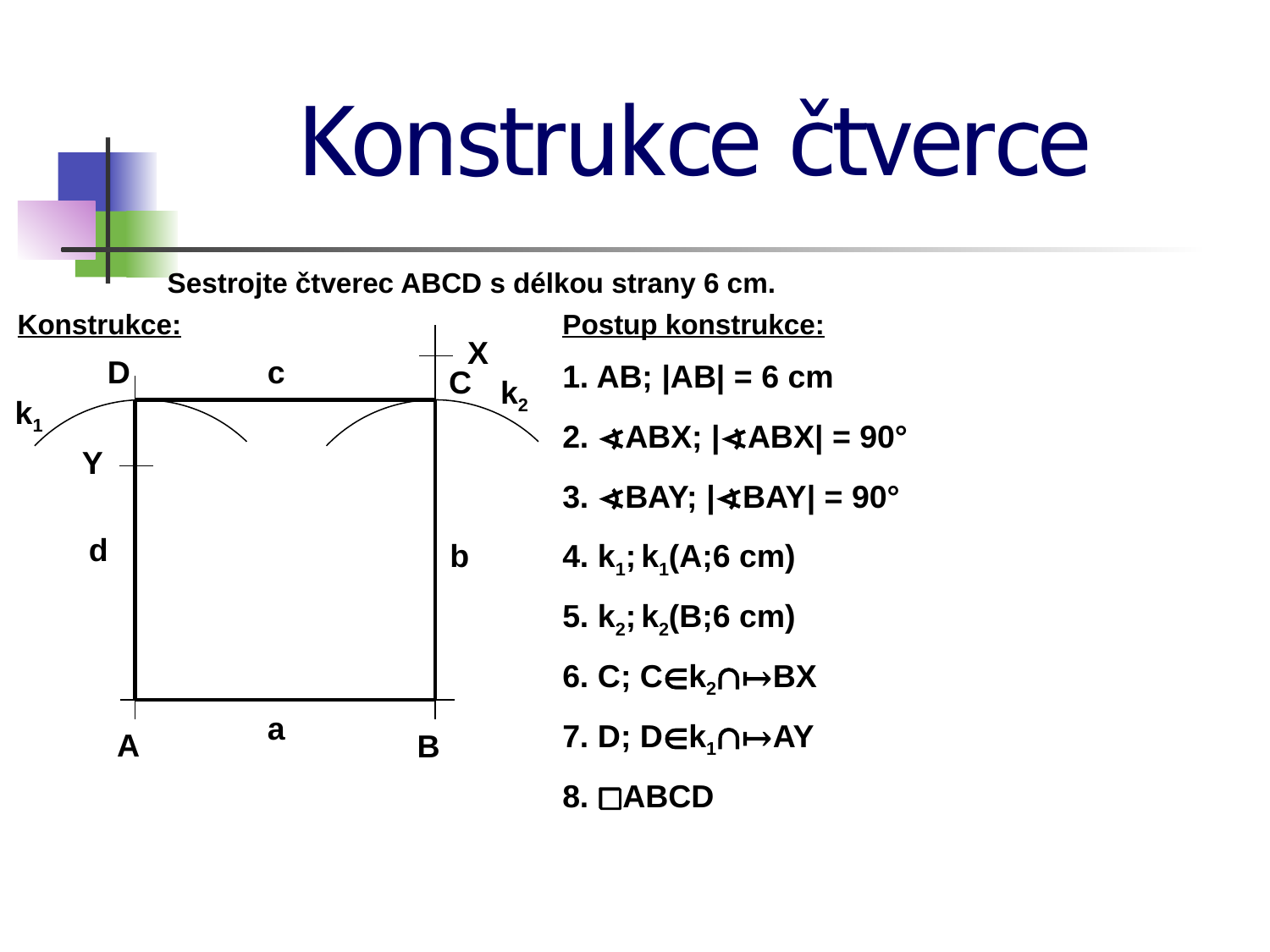

Konstrukce čtverce
Sestrojte čtverec ABCD s délkou strany 6 cm.
Konstrukce:
Postup konstrukce:
X
D
c
1. AB; |AB| = 6 cm
C
k2
k1

2. ∢ABX; |∢ABX| = 90°
Y
3. ∢BAY; |∢BAY| = 90°
d
b
4. k1; k1(A;6 cm)
5. k2; k2(B;6 cm)
6. C; C∈k2∩↦BX
a
7. D; D∈k1∩↦AY
A
B
8. ⧠ABCD